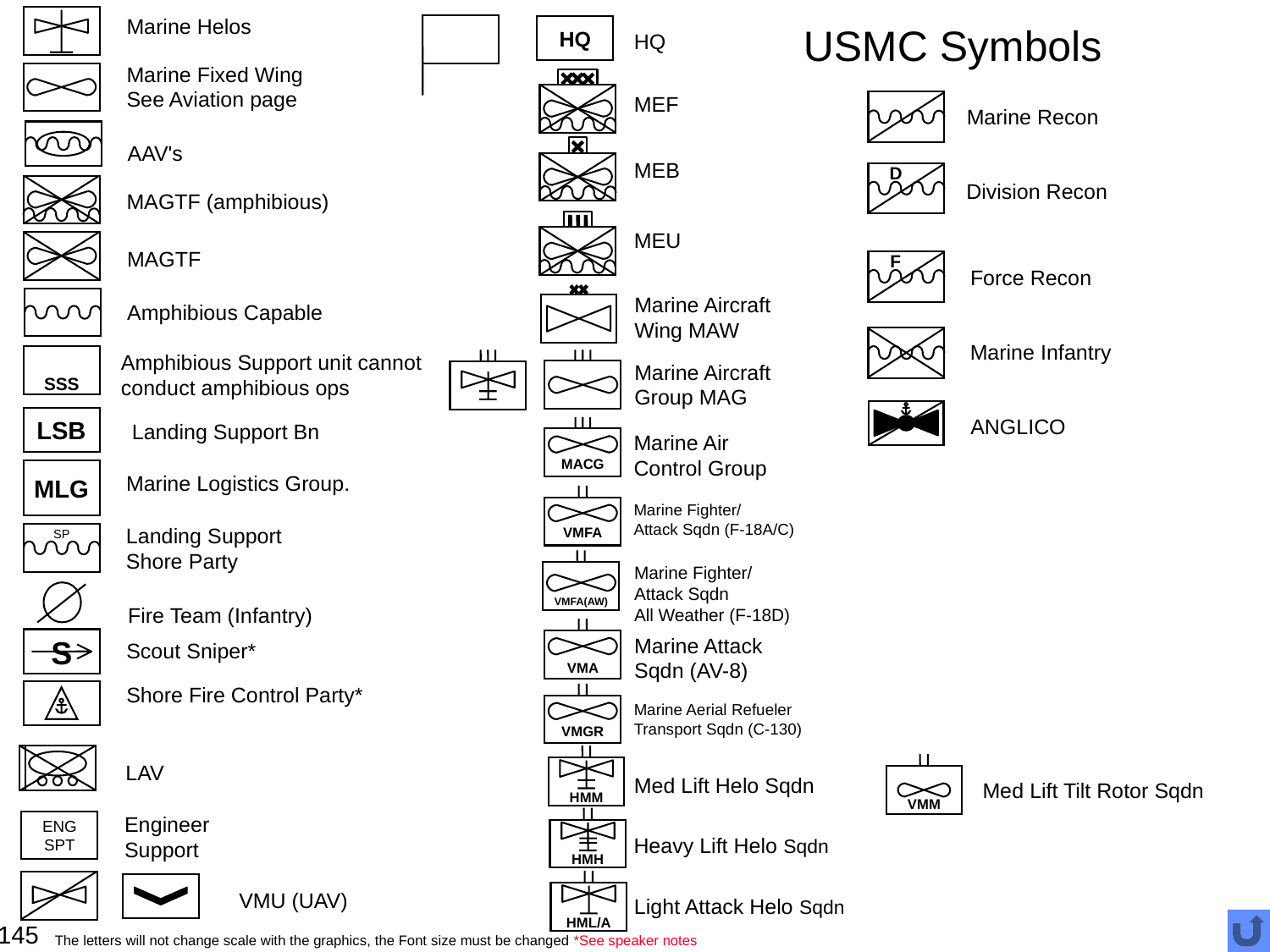

Marine Helos

HQ
# USMC Symbols
HQ
Marine Fixed Wing
See Aviation page

MEF

Marine Recon

AAV's
MEB
D

Division Recon
MAGTF (amphibious)

MEU

MAGTF

F

Force Recon

Amphibious Capable

Marine Aircraft
Wing MAW

Marine Infantry

Amphibious Support unit cannot conduct amphibious ops

Marine Aircraft
Group MAG
SSS

ANGLICO
LSB

MACG
 Landing Support Bn
Marine Air
Control Group

Marine Logistics Group.
MLG

VMFA
Marine Fighter/
Attack Sqdn (F-18A/C)
Landing Support
Shore Party

SP

VMFA(AW)
Marine Fighter/
Attack Sqdn
All Weather (F-18D)

Fire Team (Infantry)

VMA

Marine Attack
Sqdn (AV-8)
S
Scout Sniper*

Shore Fire Control Party*

VMGR

Marine Aerial Refueler
Transport Sqdn (C-130)

HMM

VMM
LAV
Med Lift Helo Sqdn
Med Lift Tilt Rotor Sqdn

HMH
Engineer
Support

ENG
SPT
Heavy Lift Helo Sqdn

HML/A

VMU (UAV)
Light Attack Helo Sqdn
145

 The letters will not change scale with the graphics, the Font size must be changed *See speaker notes